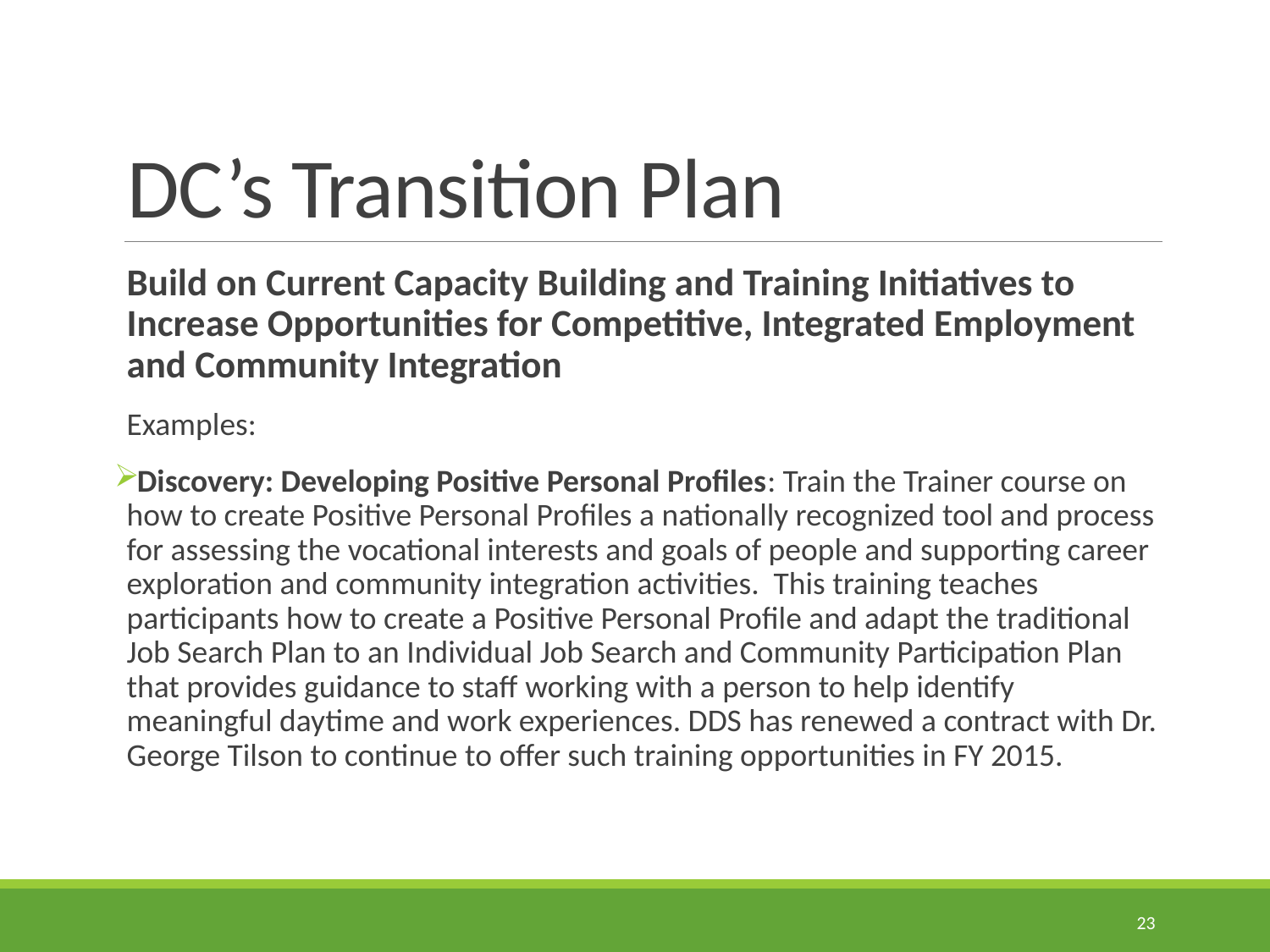

# DC’s Transition Plan
Build on Current Capacity Building and Training Initiatives to Increase Opportunities for Competitive, Integrated Employment and Community Integration
Examples:
Discovery: Developing Positive Personal Profiles: Train the Trainer course on how to create Positive Personal Profiles a nationally recognized tool and process for assessing the vocational interests and goals of people and supporting career exploration and community integration activities.  This training teaches participants how to create a Positive Personal Profile and adapt the traditional Job Search Plan to an Individual Job Search and Community Participation Plan that provides guidance to staff working with a person to help identify meaningful daytime and work experiences. DDS has renewed a contract with Dr. George Tilson to continue to offer such training opportunities in FY 2015.
23